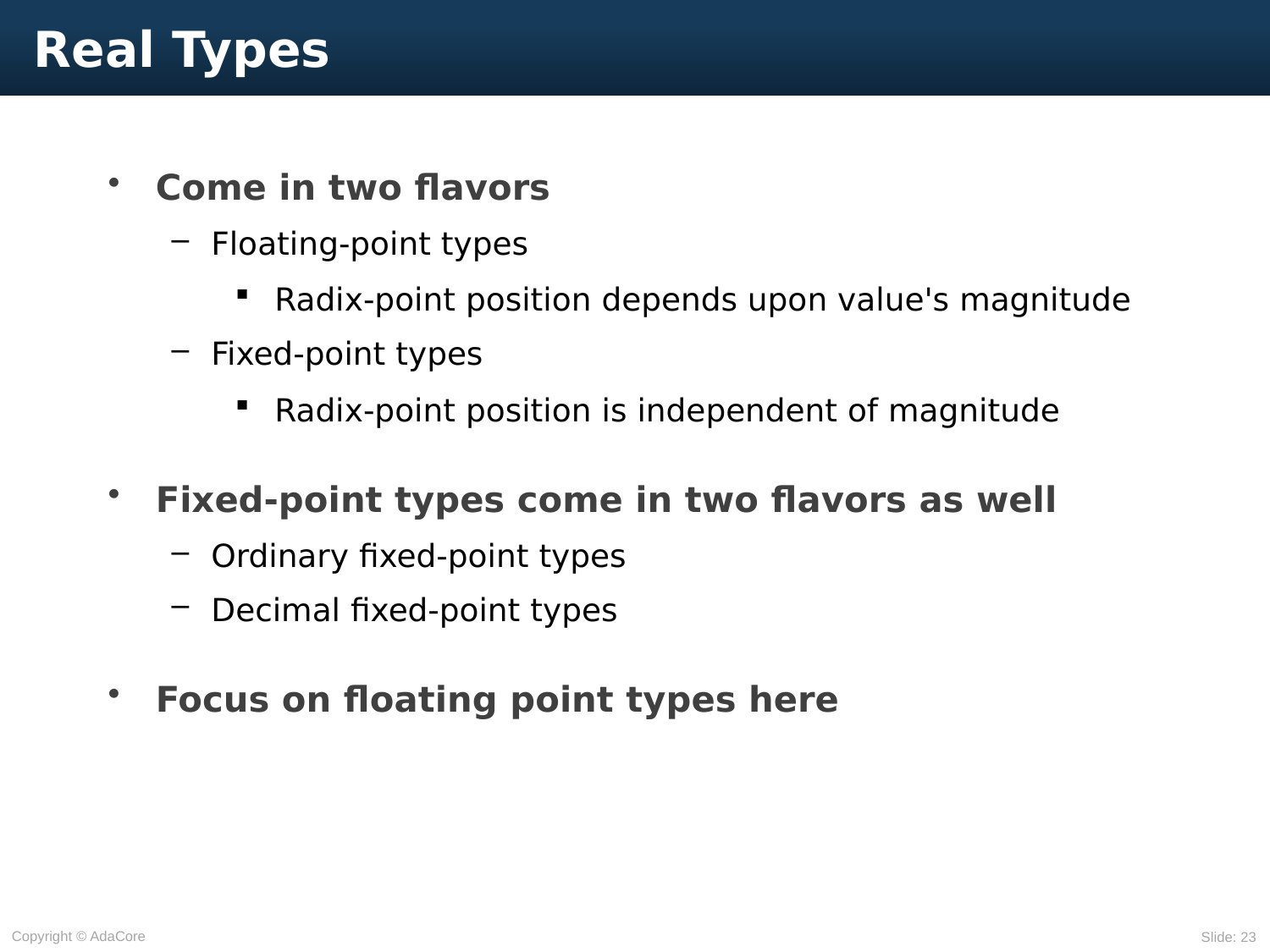

# Real Types
Come in two flavors
Floating-point types
Radix-point position depends upon value's magnitude
Fixed-point types
Radix-point position is independent of magnitude
Fixed-point types come in two flavors as well
Ordinary fixed-point types
Decimal fixed-point types
Focus on floating point types here